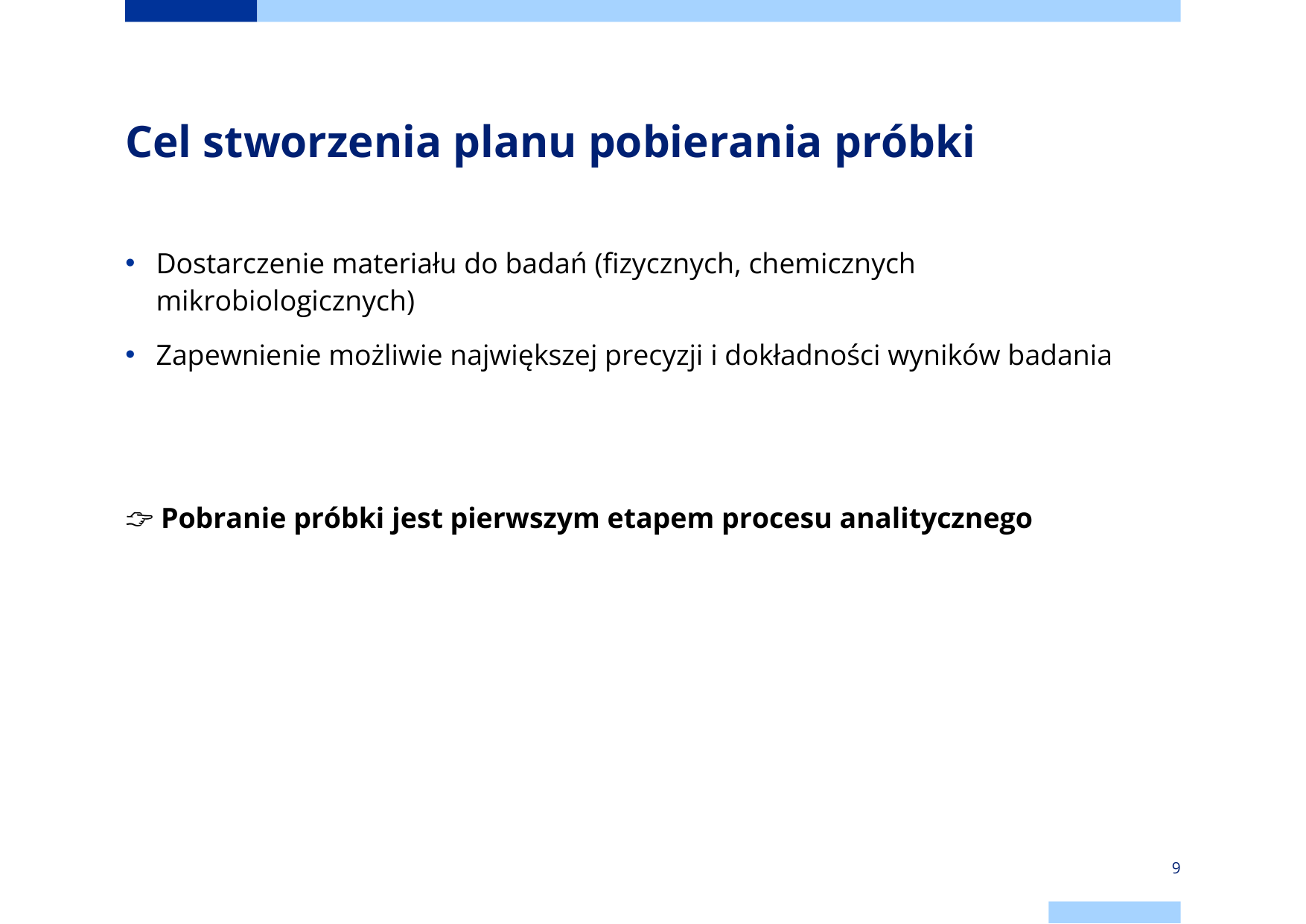

# Cel stworzenia planu pobierania próbki
Dostarczenie materiału do badań (fizycznych, chemicznych mikrobiologicznych)
Zapewnienie możliwie największej precyzji i dokładności wyników badania

👉 Pobranie próbki jest pierwszym etapem procesu analitycznego

9